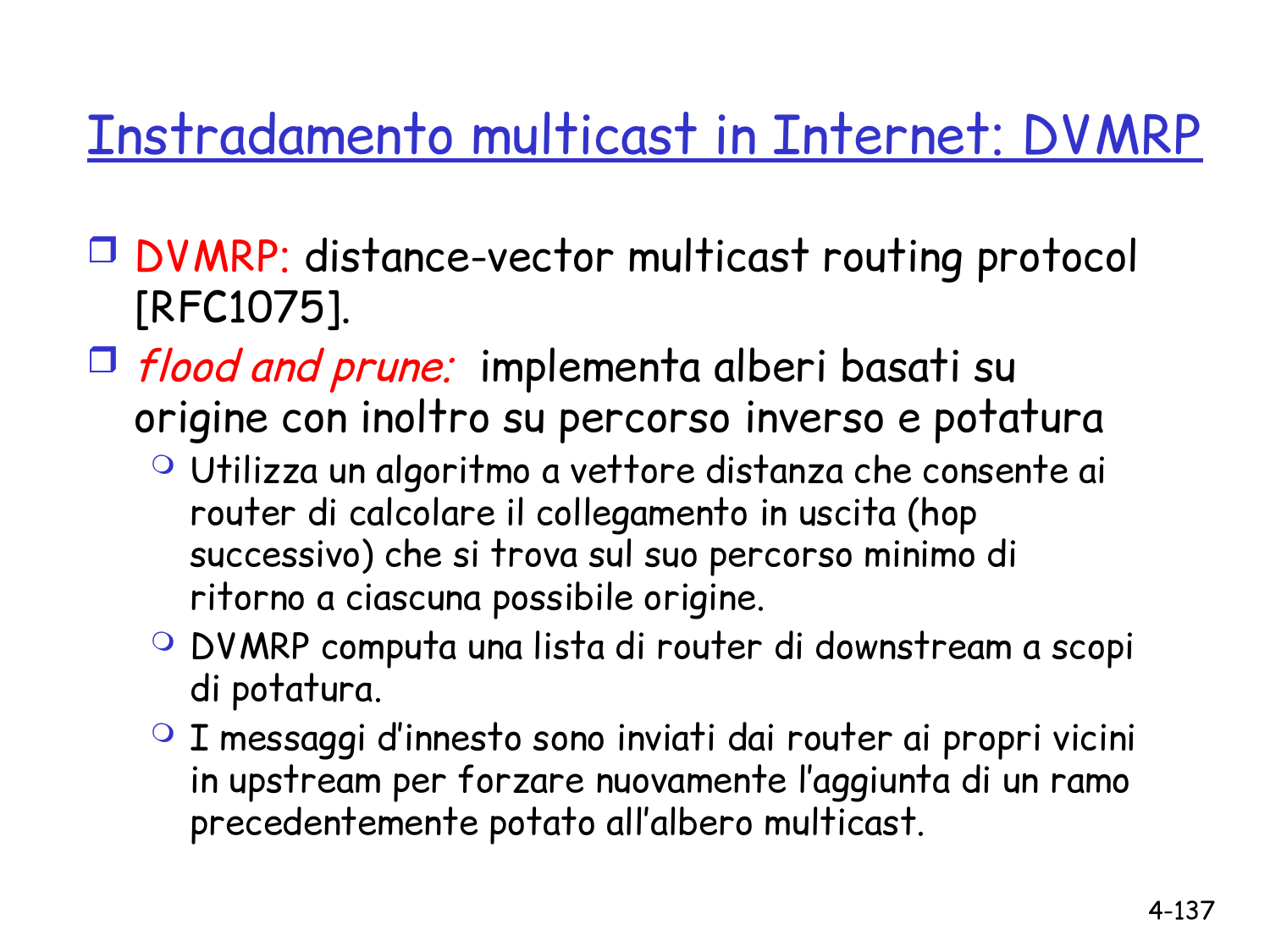

# Instradamento multicast in Internet: DVMRP
DVMRP: distance-vector multicast routing protocol [RFC1075].
flood and prune:  implementa alberi basati su origine con inoltro su percorso inverso e potatura
Utilizza un algoritmo a vettore distanza che consente ai router di calcolare il collegamento in uscita (hop successivo) che si trova sul suo percorso minimo di ritorno a ciascuna possibile origine.
DVMRP computa una lista di router di downstream a scopi di potatura.
I messaggi d’innesto sono inviati dai router ai propri vicini in upstream per forzare nuovamente l’aggiunta di un ramo precedentemente potato all’albero multicast.
4-137